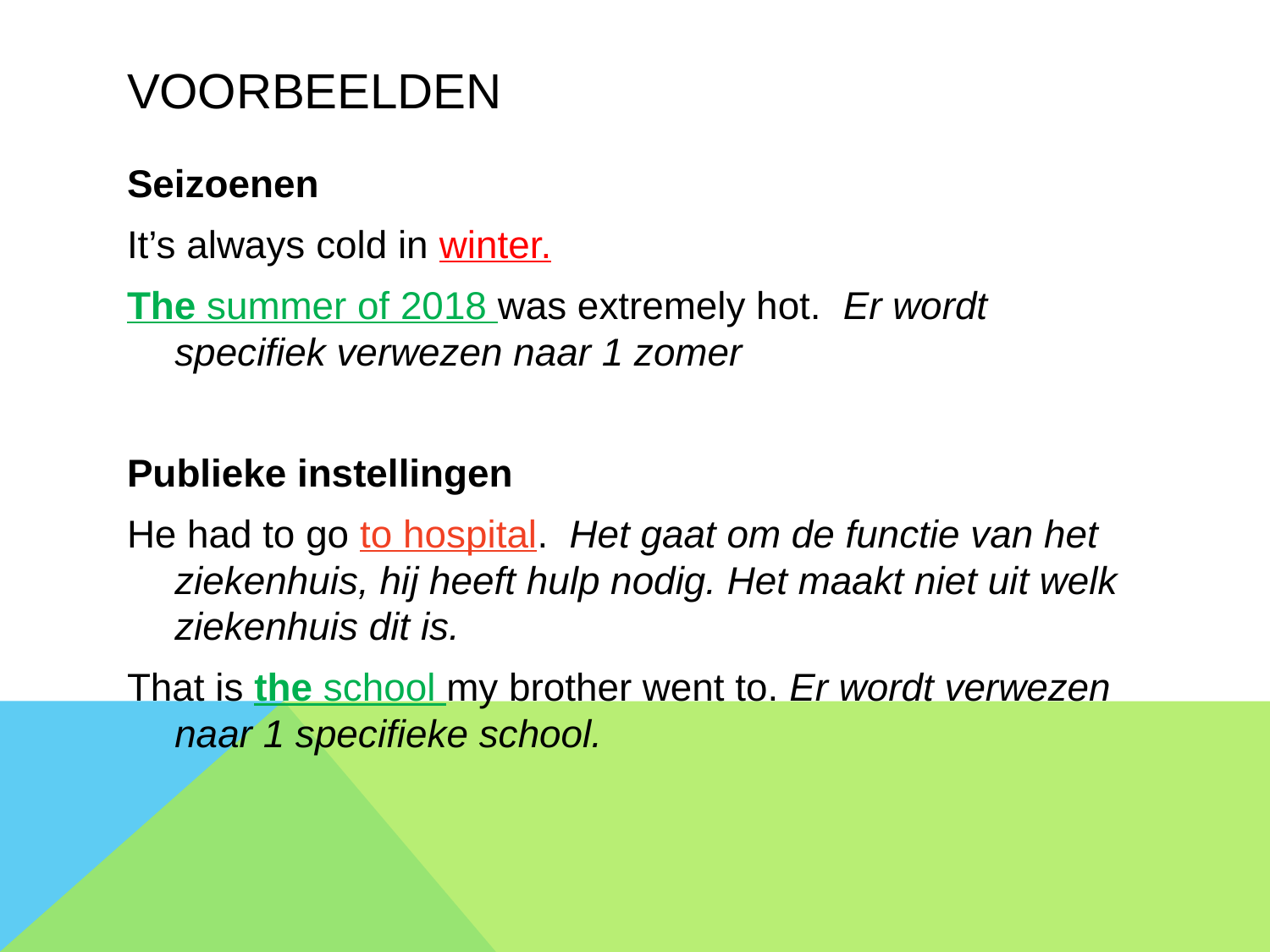

# Voorbeelden
Seizoenen
It’s always cold in winter.
The summer of 2018 was extremely hot.  Er wordt specifiek verwezen naar 1 zomer

Publieke instellingen
He had to go to hospital.  Het gaat om de functie van het ziekenhuis, hij heeft hulp nodig. Het maakt niet uit welk ziekenhuis dit is.
That is the school my brother went to. Er wordt verwezen naar 1 specifieke school.